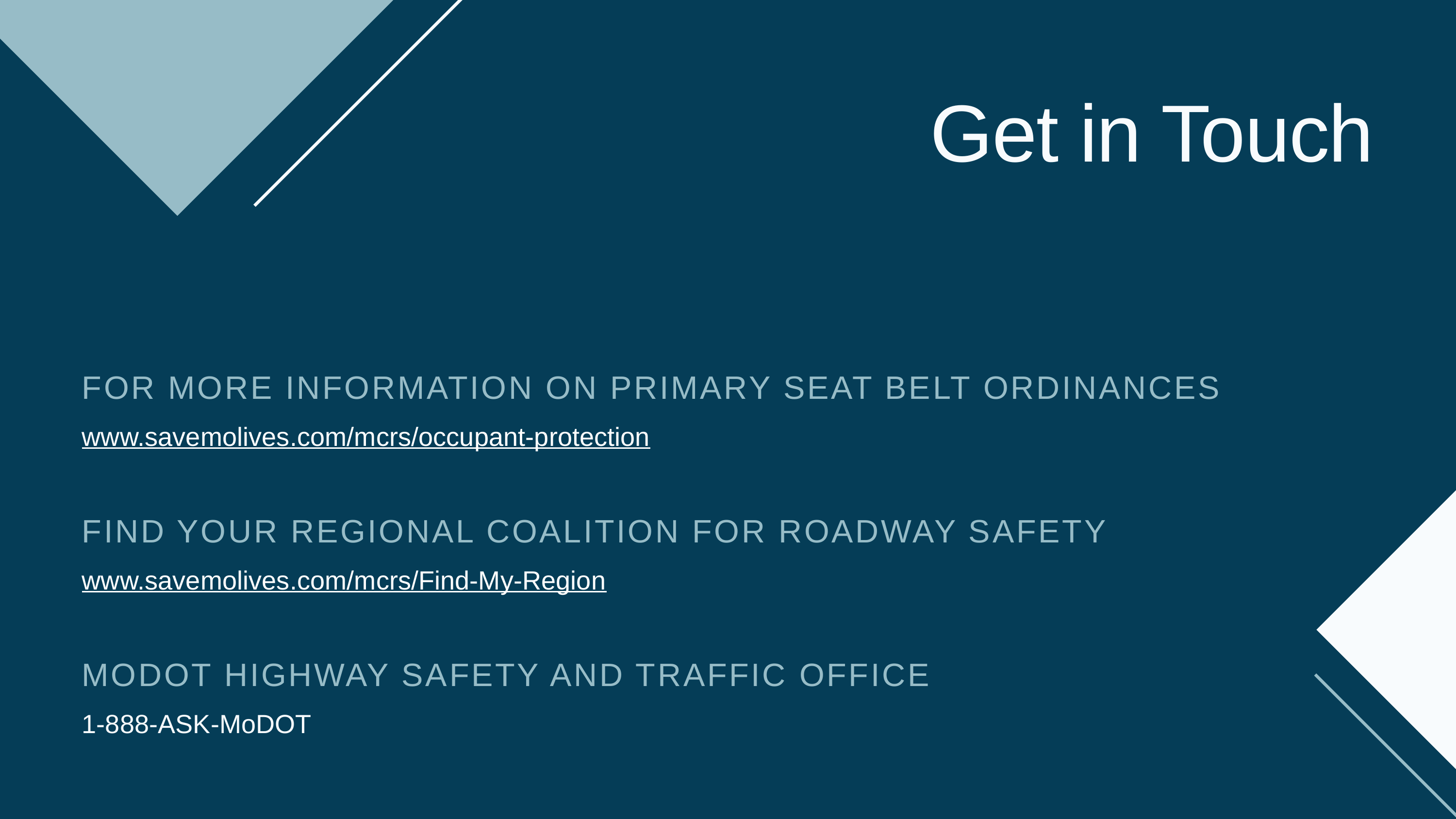

Get In Touch

Get in Touch
FOR MORE INFORMATION ON PRIMARY SEAT BELT ORDINANCES
www.savemolives.com/mcrs/occupant-protection

FIND YOUR REGIONAL COALITION FOR ROADWAY SAFETY
www.savemolives.com/mcrs/Find-My-Region
MODOT HIGHWAY SAFETY AND TRAFFIC OFFICE
1-888-ASK-MoDOT